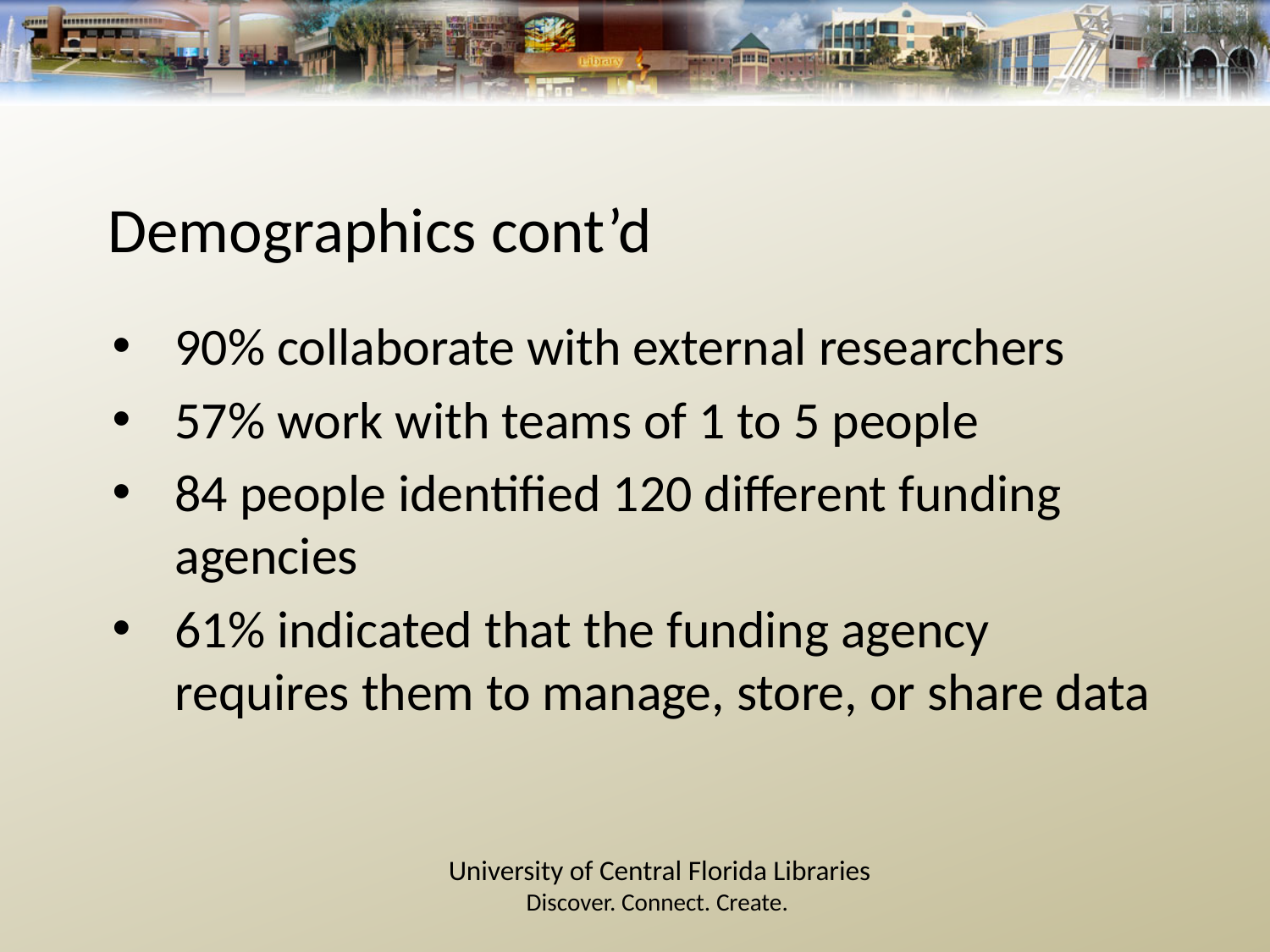

# Demographics cont’d
90% collaborate with external researchers
57% work with teams of 1 to 5 people
84 people identified 120 different funding agencies
61% indicated that the funding agency requires them to manage, store, or share data
University of Central Florida Libraries
Discover. Connect. Create.